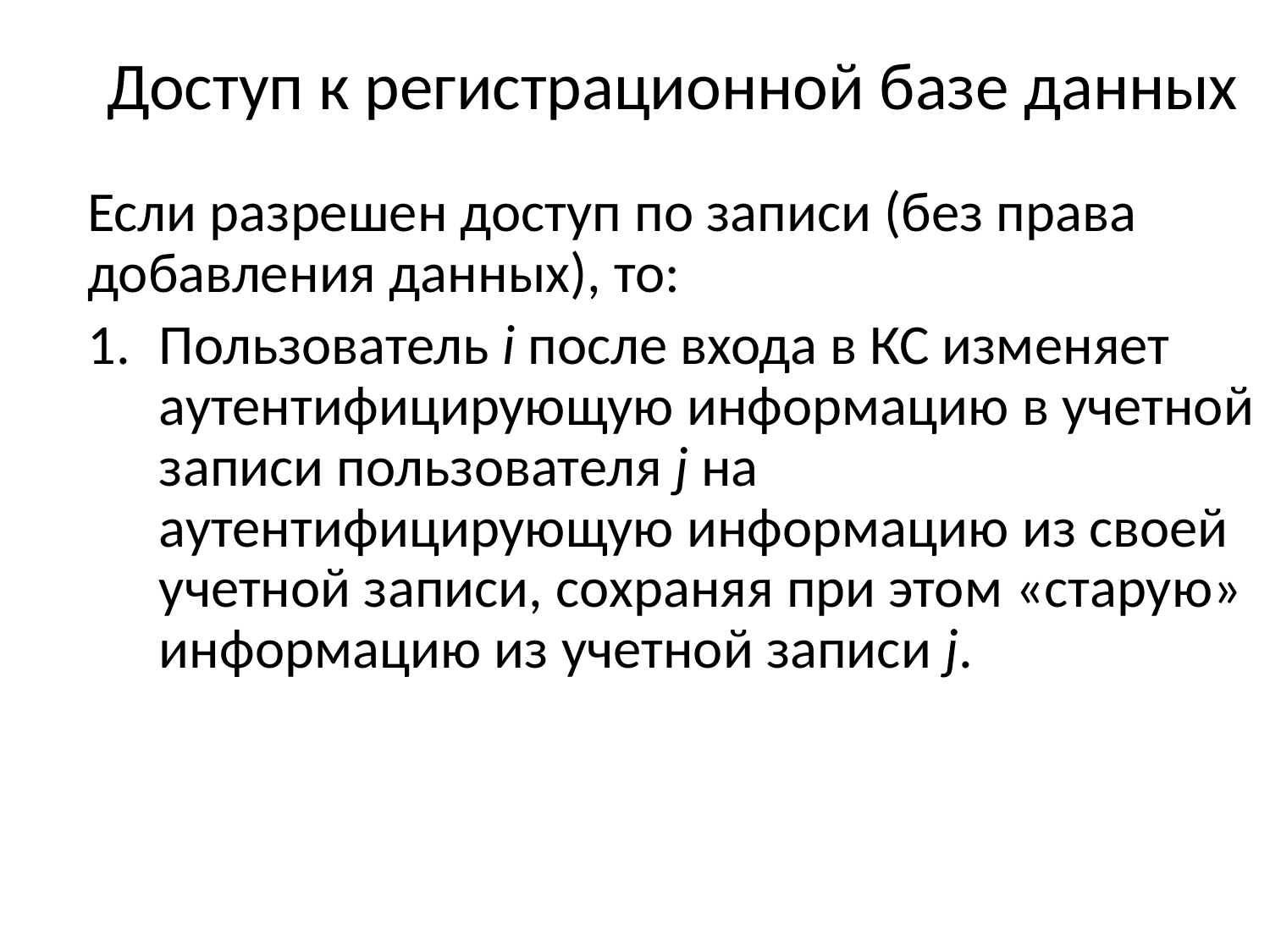

# Доступ к регистрационной базе данных
Если разрешен доступ по записи (без права добавления данных), то:
Пользователь i после входа в КС изменяет аутентифицирующую информацию в учетной записи пользователя j на аутентифицирующую информацию из своей учетной записи, сохраняя при этом «старую» информацию из учетной записи j.